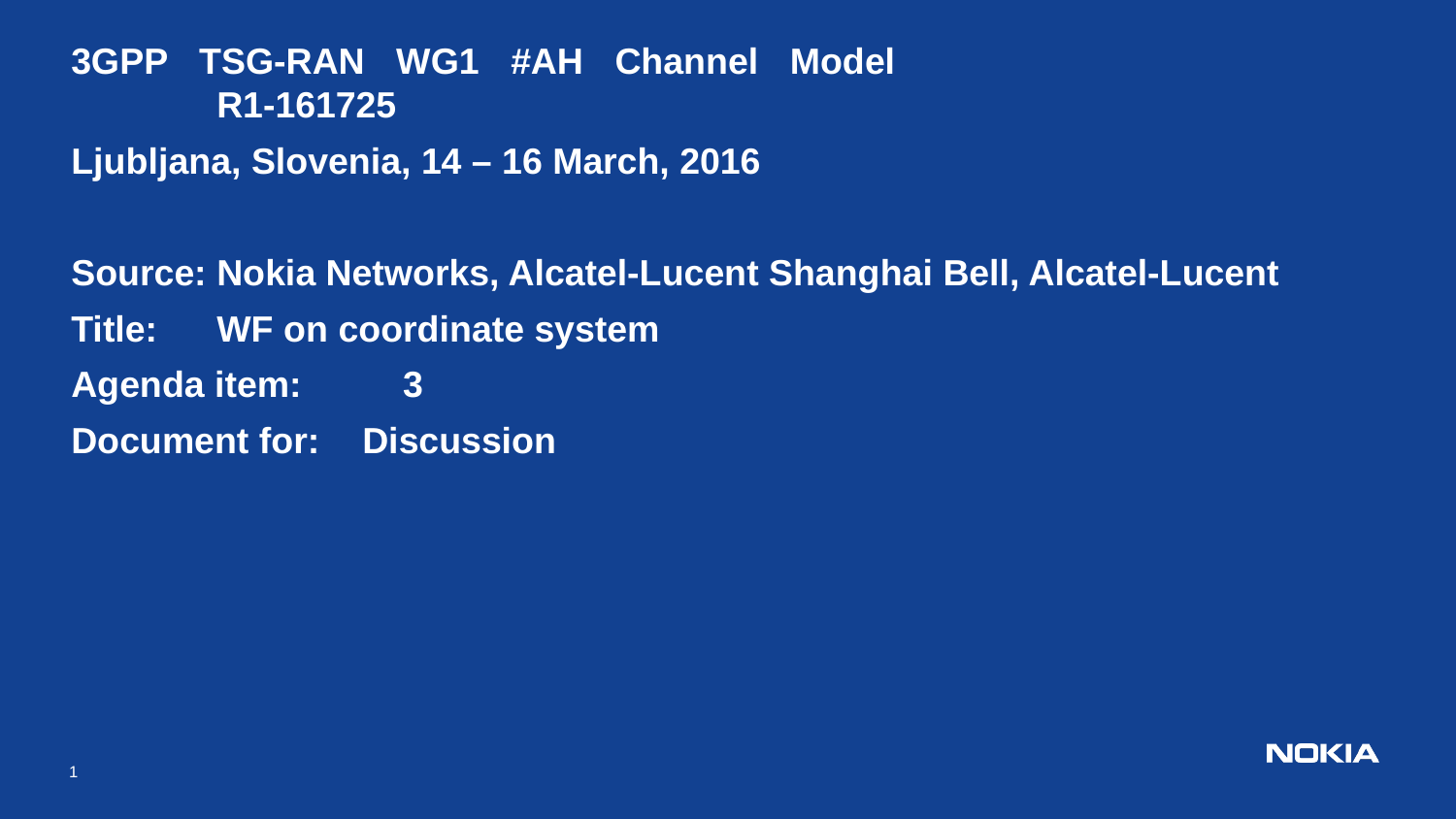

3GPP TSG-RAN WG1 #AH Channel Model					R1-161725
Ljubljana, Slovenia, 14 – 16 March, 2016

Source: Nokia Networks, Alcatel-Lucent Shanghai Bell, Alcatel-Lucent
Title:	WF on coordinate system
Agenda item:	    3
Document for:	Discussion